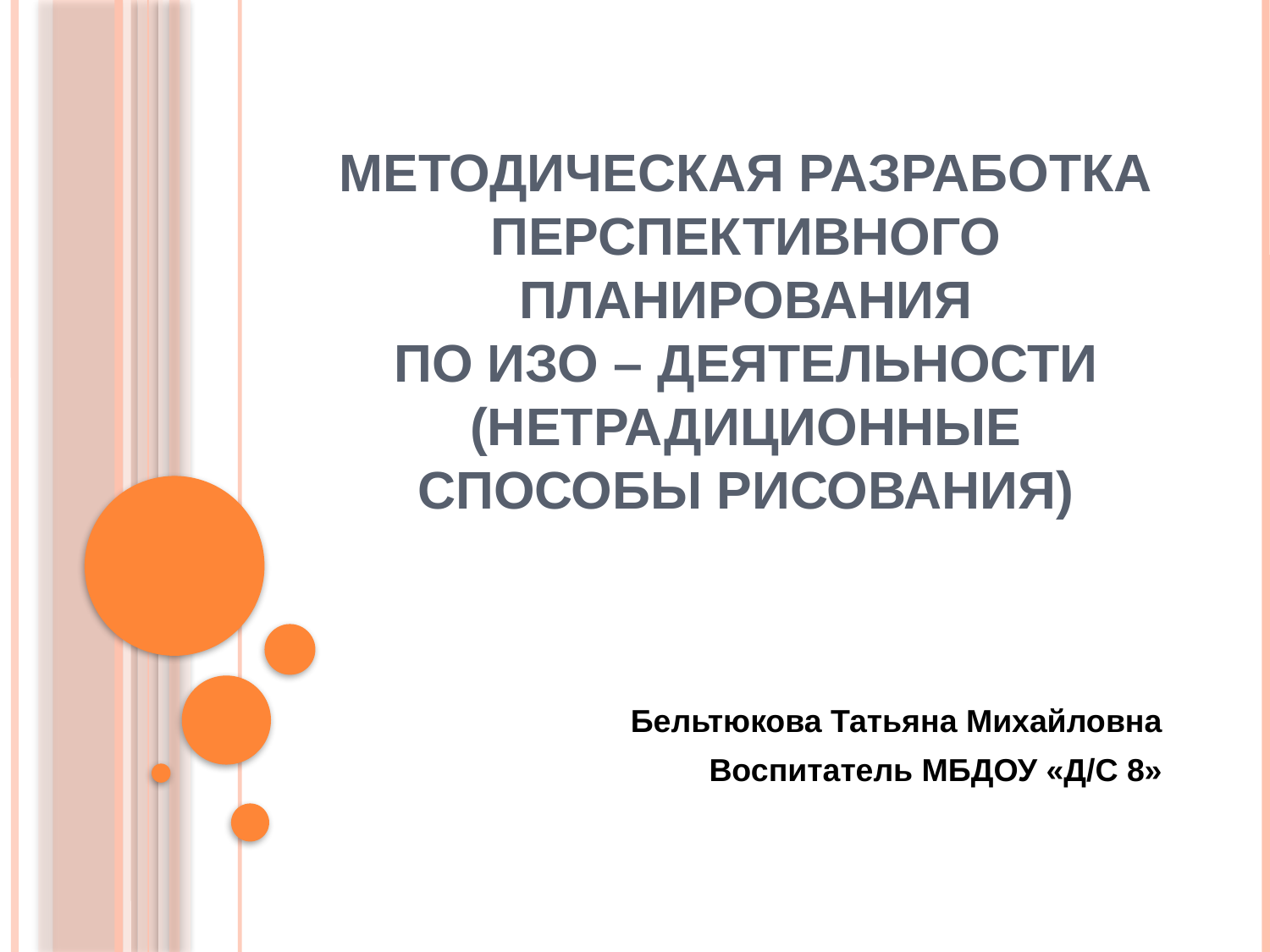

# Методическая разработка перспективного планирования по ИЗО – деятельности (нетрадиционные способы рисования)
Бельтюкова Татьяна Михайловна
Воспитатель МБДОУ «Д/С 8»